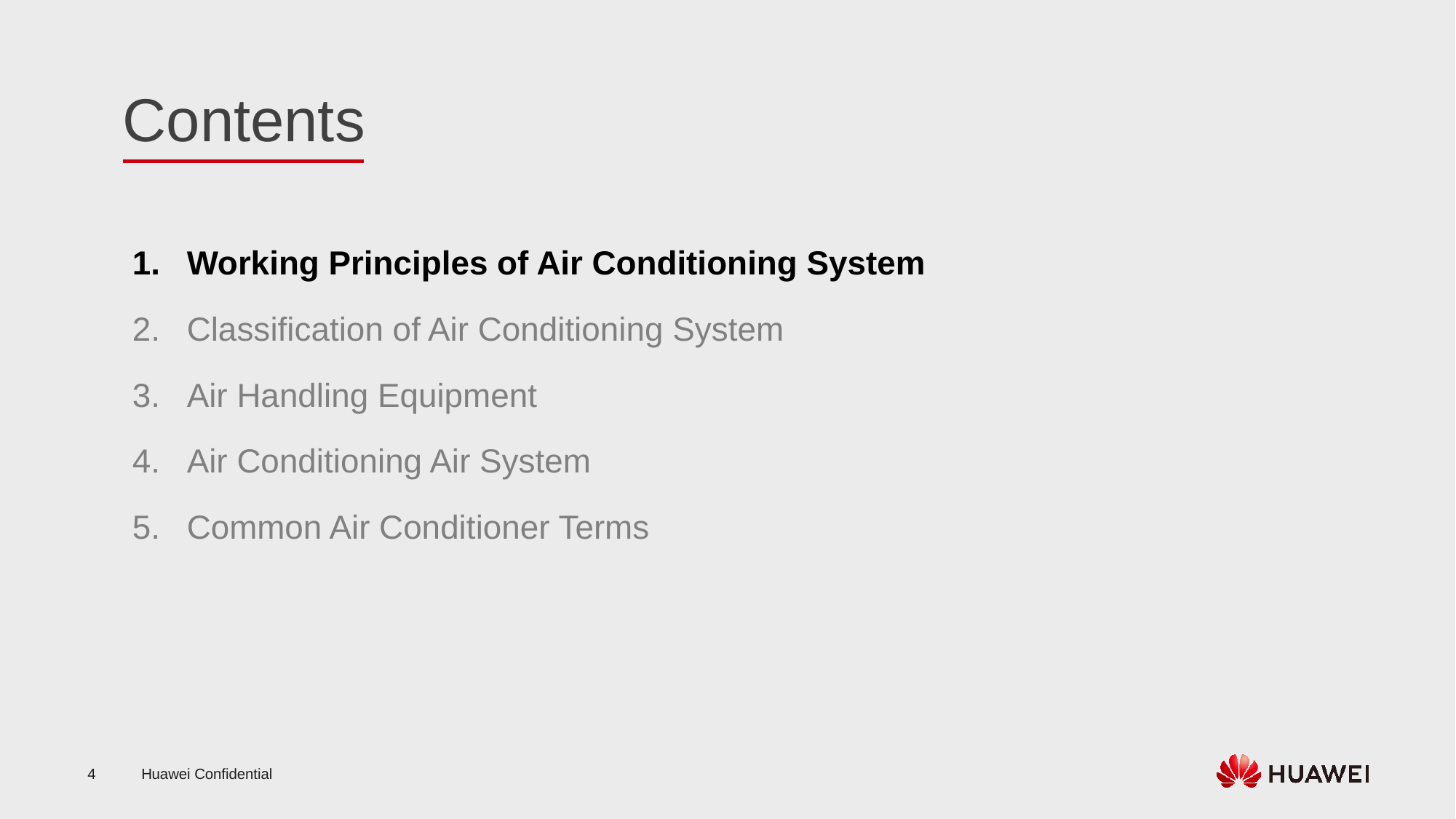

Working Principles of Air Conditioning System
Classification of Air Conditioning System
Air Handling Equipment
Air Conditioning Air System
Common Air Conditioner Terms